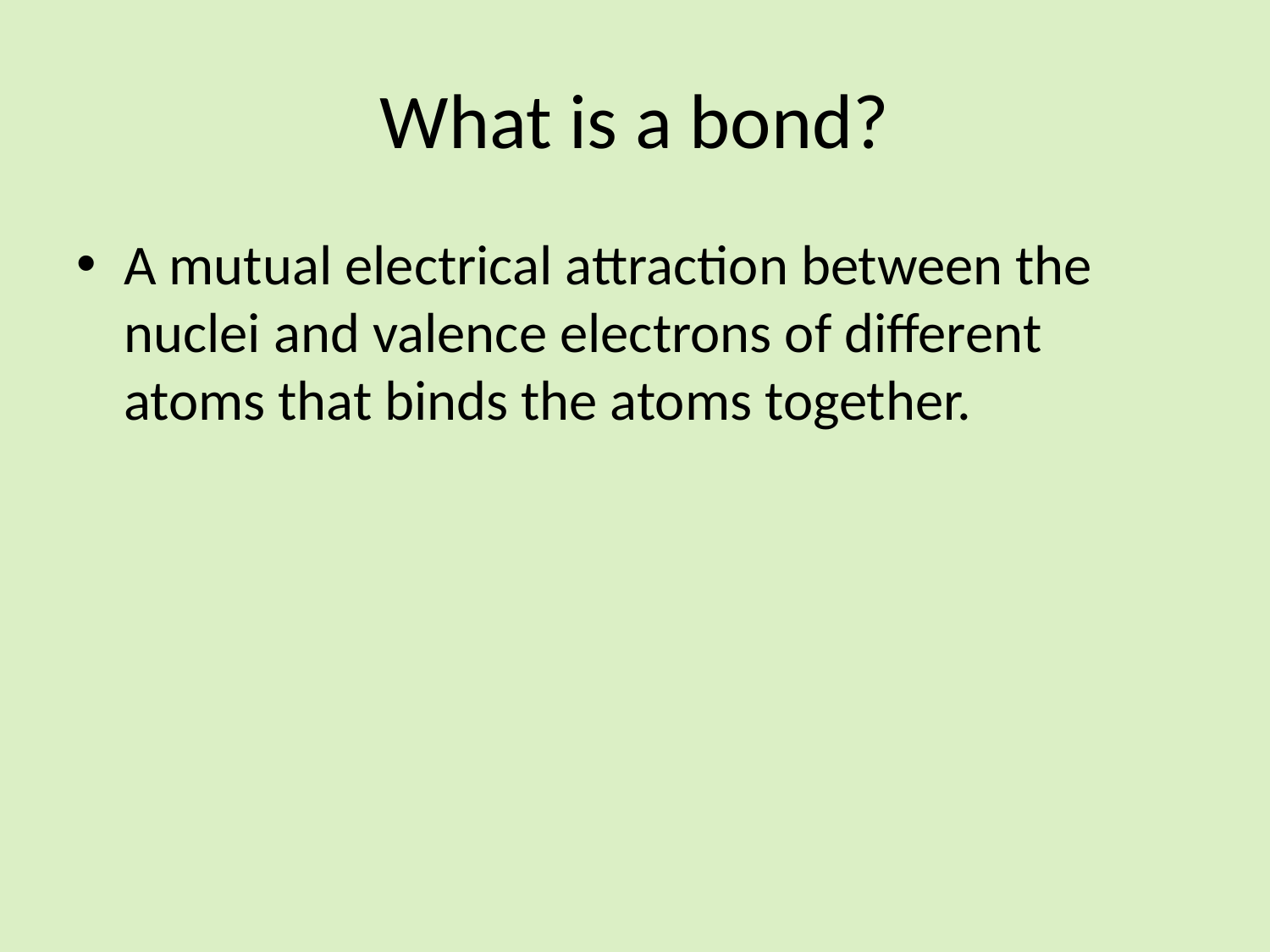

# What is a bond?
A mutual electrical attraction between the nuclei and valence electrons of different atoms that binds the atoms together.